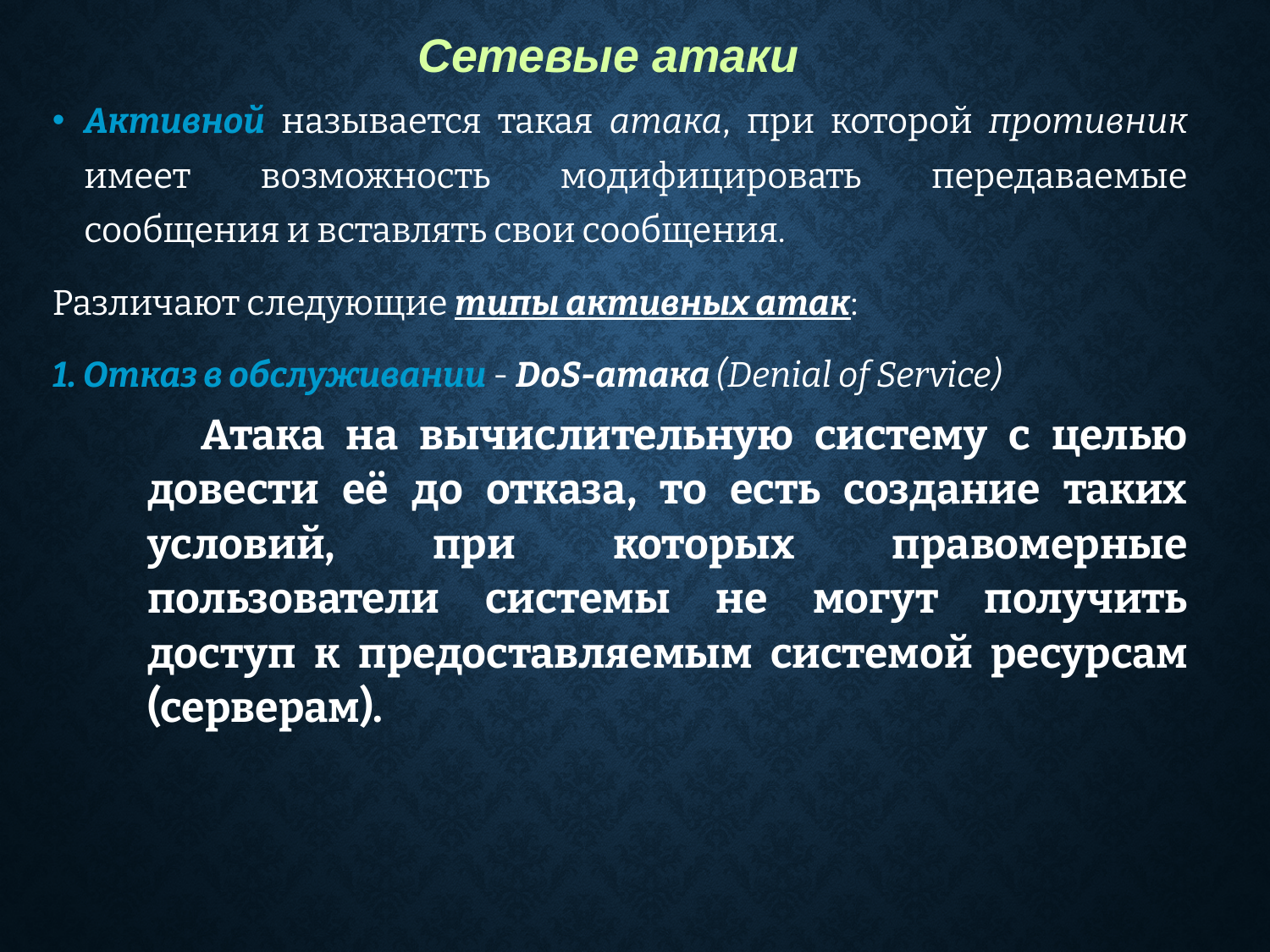

Сетевые атаки
Активной называется такая атака, при которой противник имеет возможность модифицировать передаваемые сообщения и вставлять свои сообщения.
Различают следующие типы активных атак:
1. Отказ в обслуживании - DoS-атака (Denial of Service)
    Атака на вычислительную систему с целью довести её до отказа, то есть создание таких условий, при которых правомерные пользователи системы не могут получить доступ к предоставляемым системой ресурсам (серверам).